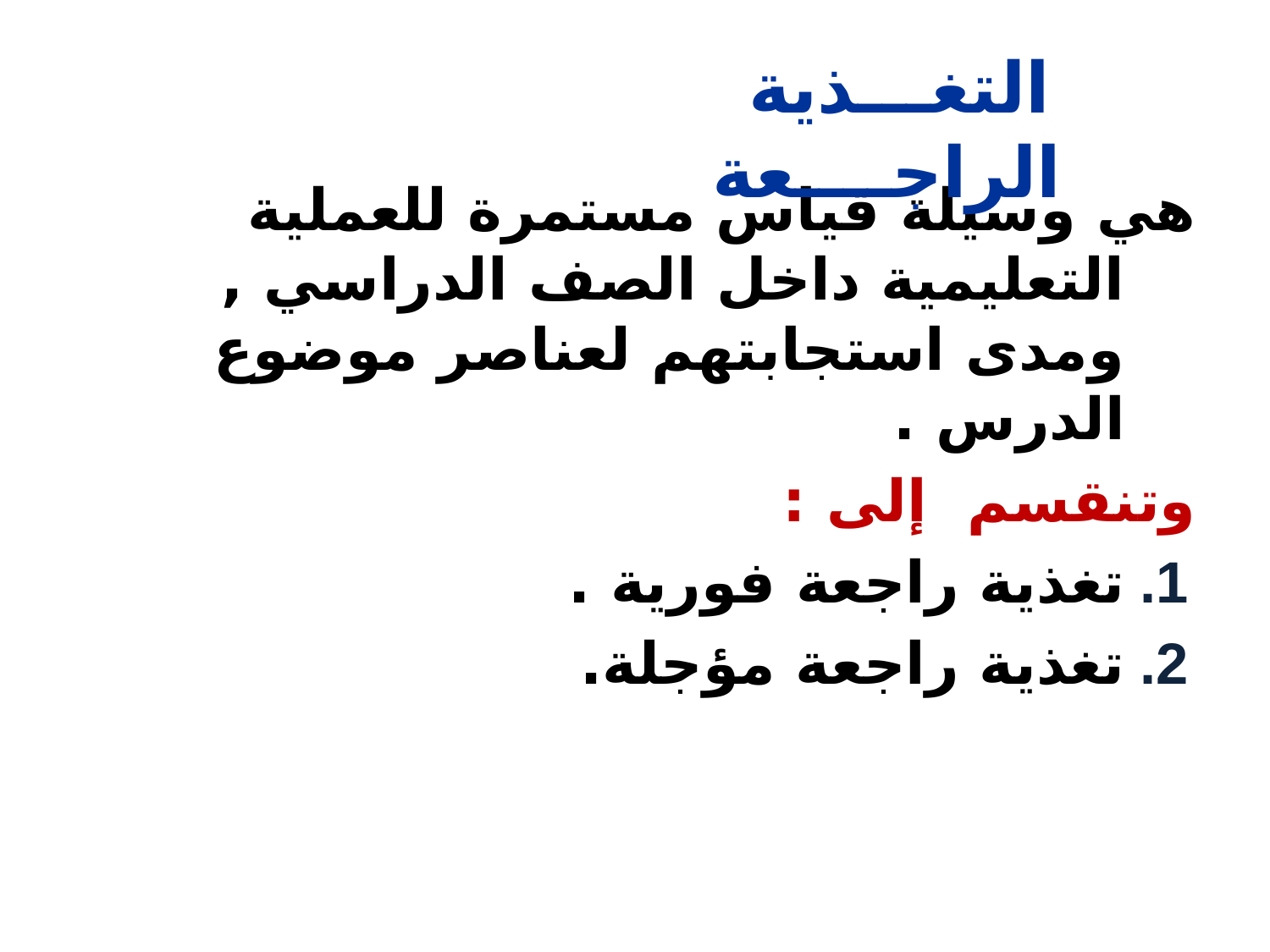

التغـــذية الراجــــعة
هي وسيلة قياس مستمرة للعملية التعليمية داخل الصف الدراسي , ومدى استجابتهم لعناصر موضوع الدرس .
وتنقسم  إلى :
تغذية راجعة فورية .
تغذية راجعة مؤجلة.